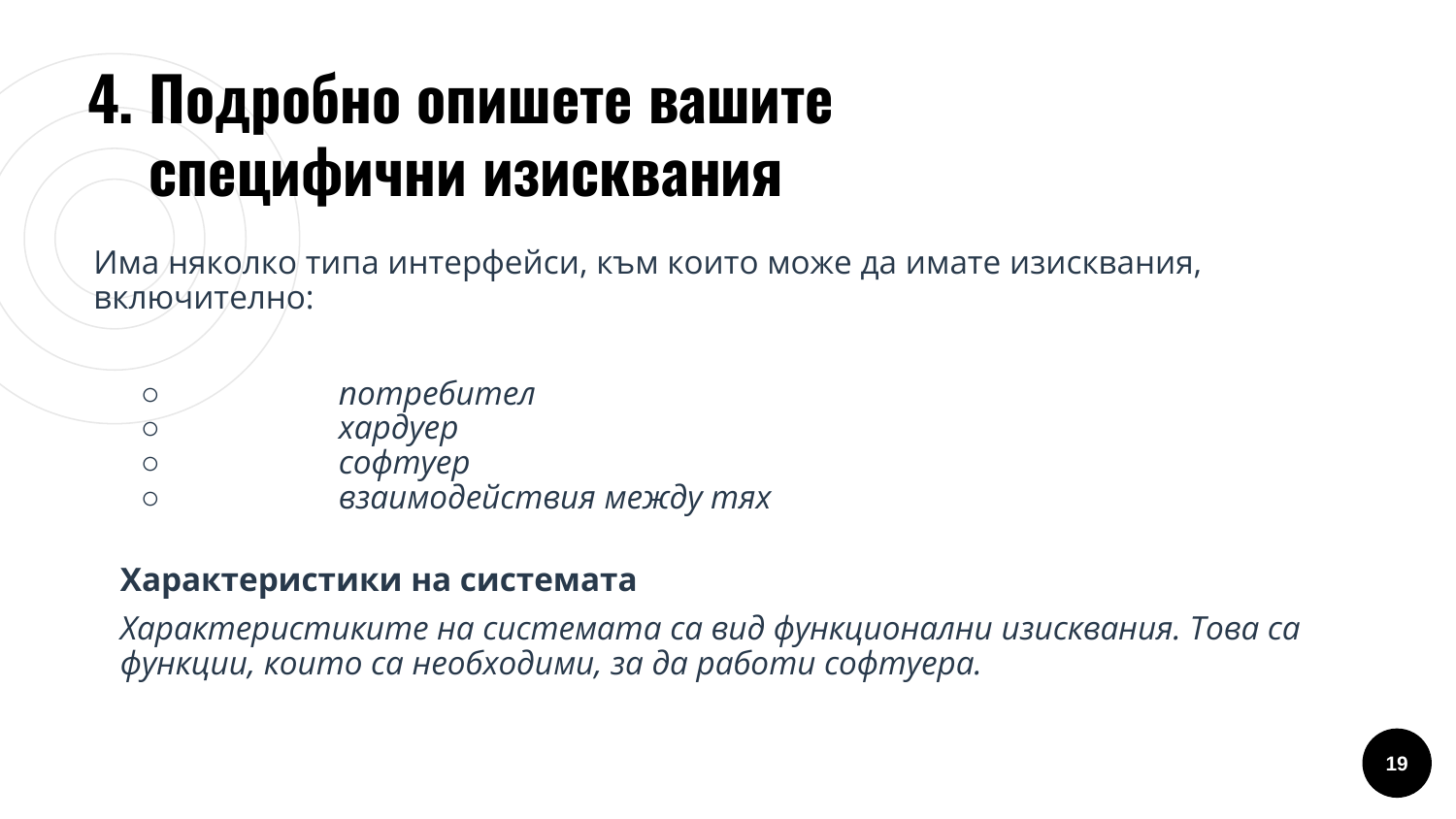

# 4. Подробно опишете вашите специфични изисквания
Има няколко типа интерфейси, към които може да имате изисквания, включително:

 	потребител
 	хардуер
 	софтуер
 	взаимодействия между тях
Характеристики на системата
Характеристиките на системата са вид функционални изисквания. Това са функции, които са необходими, за да работи софтуера.
Lorem um congue
19